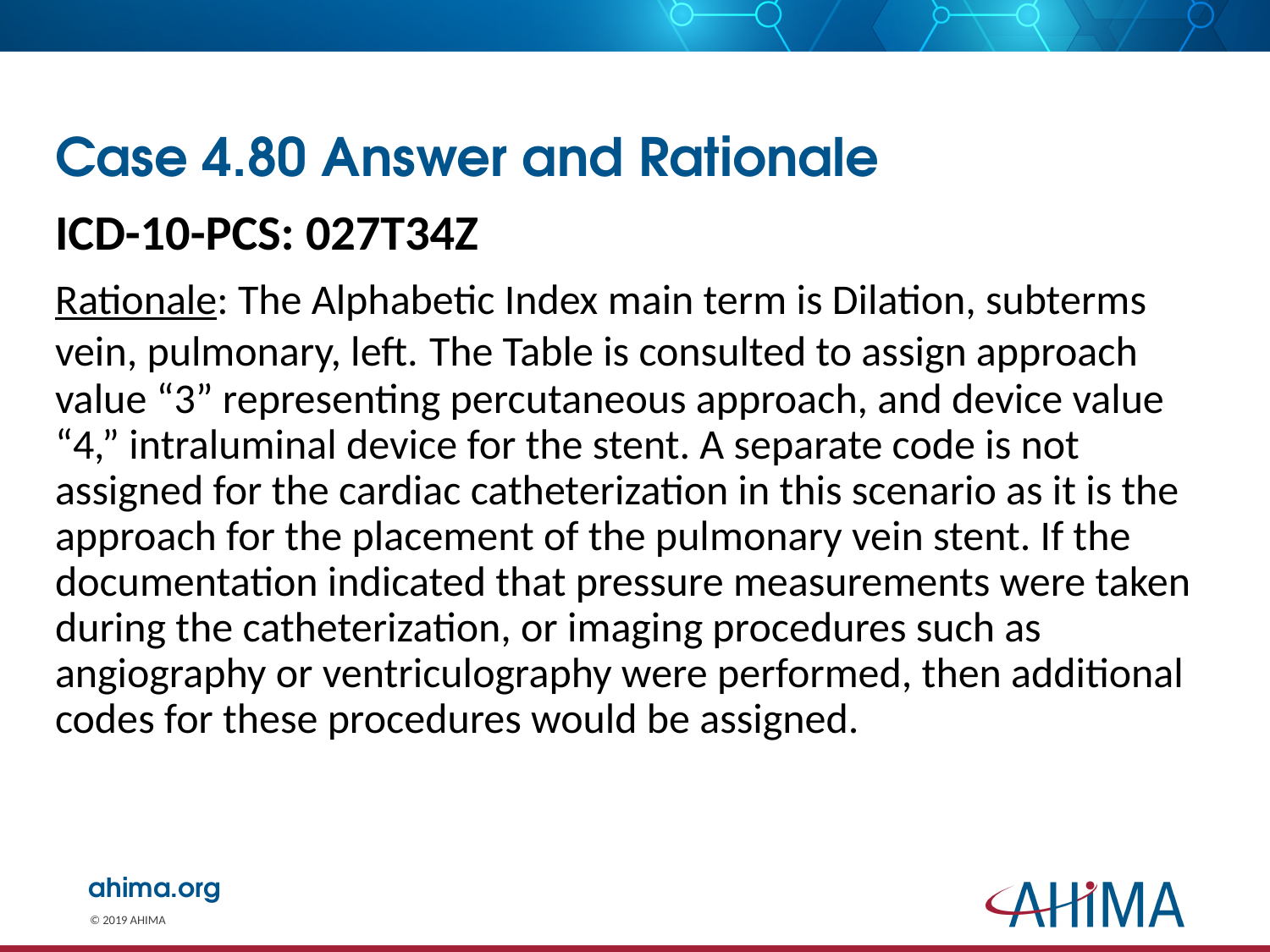

# Case 4.80 Answer and Rationale
ICD-10-PCS: 027T34Z
Rationale: The Alphabetic Index main term is Dilation, subterms vein, pulmonary, left. The Table is consulted to assign approach value “3” representing percutaneous approach, and device value “4,” intraluminal device for the stent. A separate code is not assigned for the cardiac catheterization in this scenario as it is the approach for the placement of the pulmonary vein stent. If the documentation indicated that pressure measurements were taken during the catheterization, or imaging procedures such as angiography or ventriculography were performed, then additional codes for these procedures would be assigned.